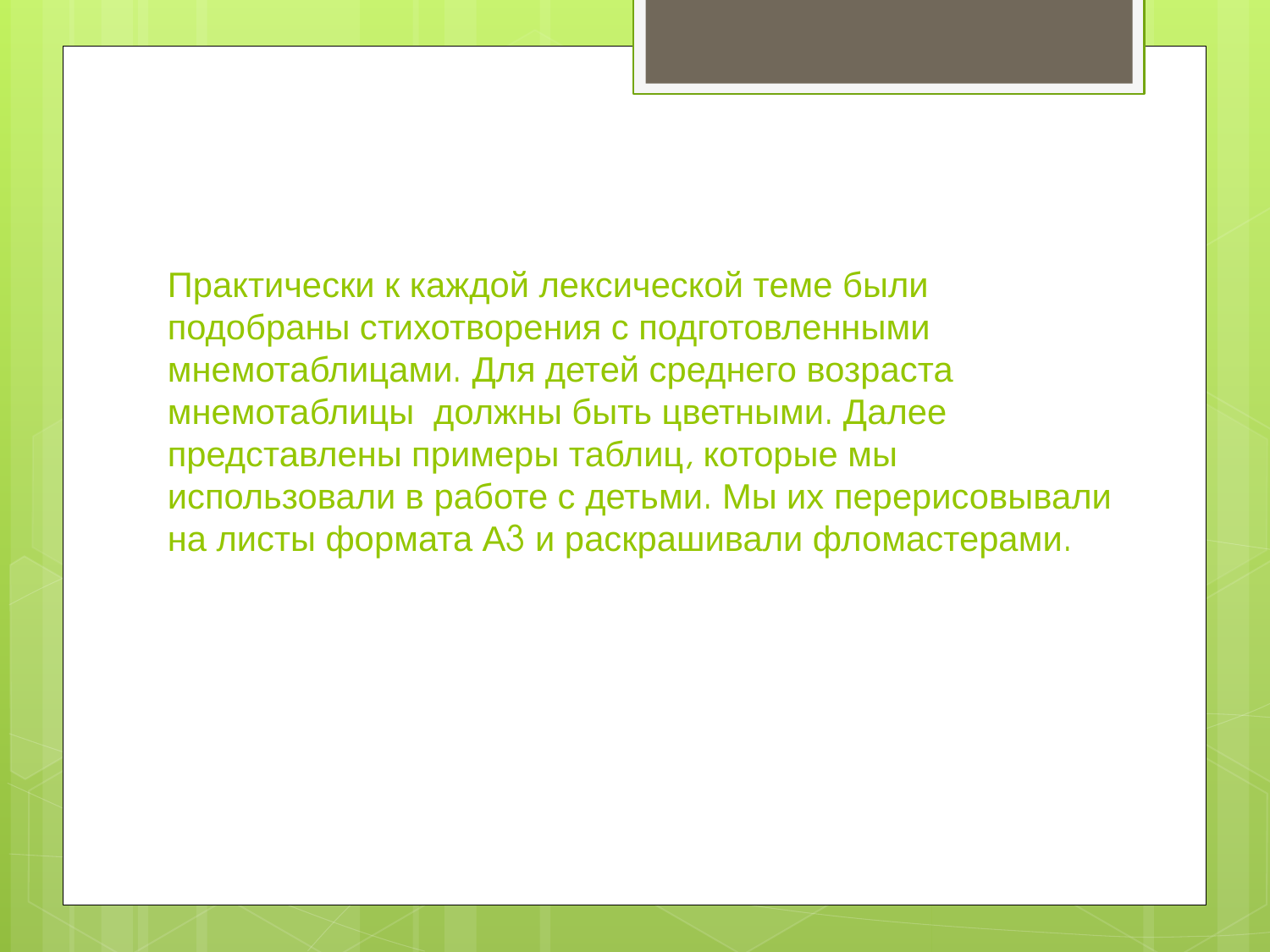

# Практически к каждой лексической теме были подобраны стихотворения с подготовленными мнемотаблицами. Для детей среднего возраста мнемотаблицы  должны быть цветными. Далее представлены примеры таблиц, которые мы использовали в работе с детьми. Мы их перерисовывали на листы формата А3 и раскрашивали фломастерами.